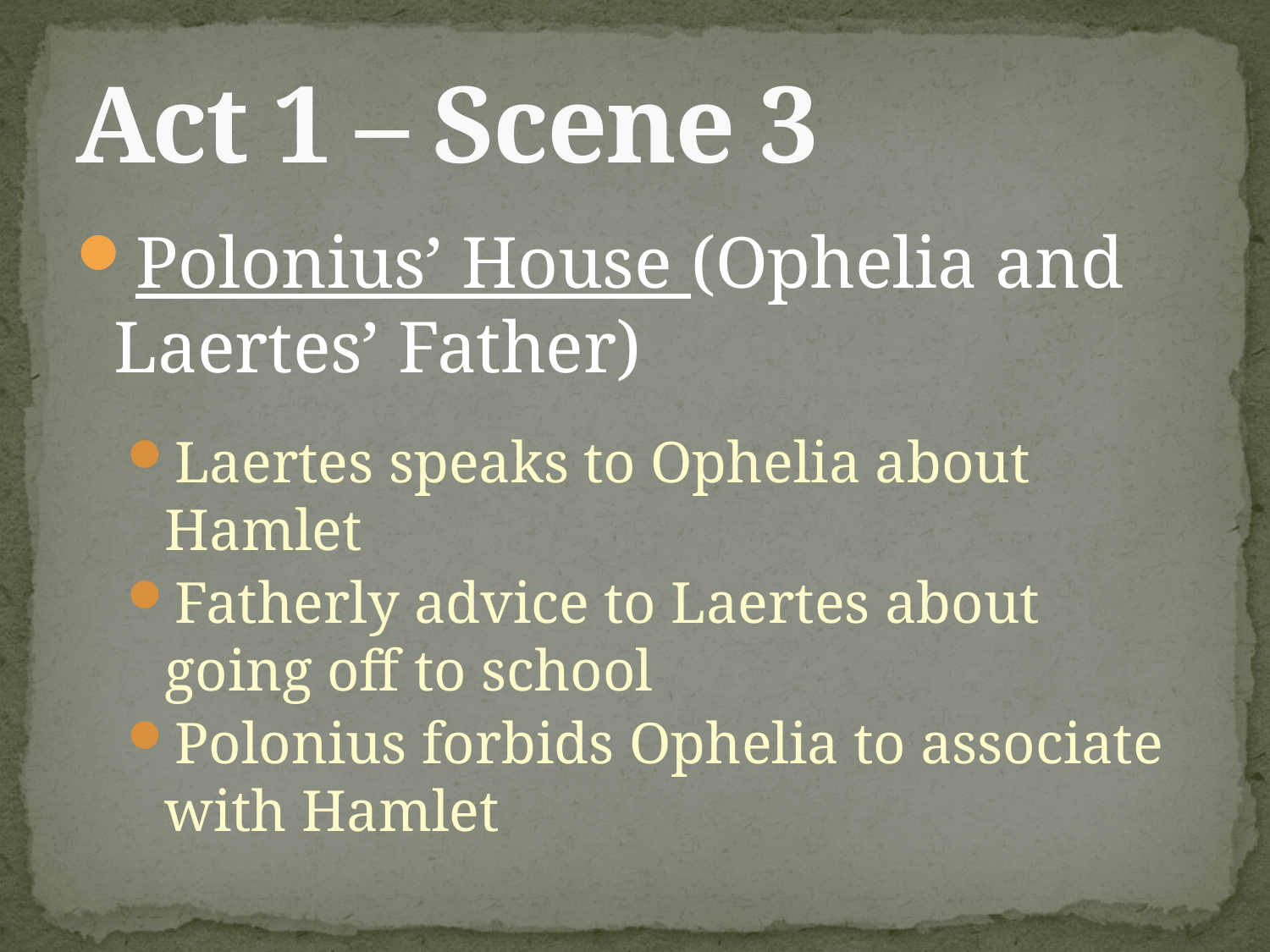

# Act 1 – Scene 3
Polonius’ House (Ophelia and Laertes’ Father)

Laertes speaks to Ophelia about Hamlet
Fatherly advice to Laertes about going off to school
Polonius forbids Ophelia to associate with Hamlet